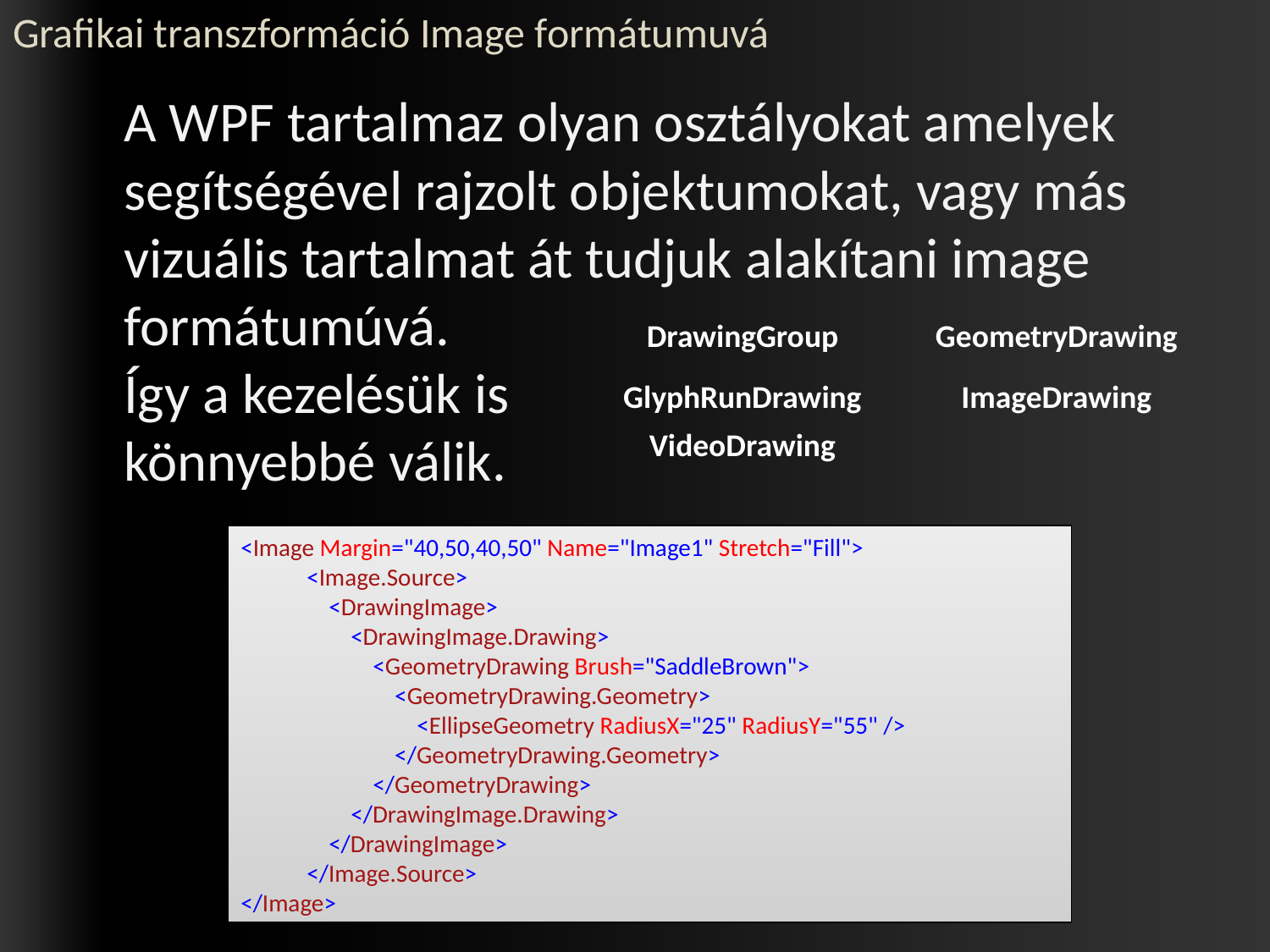

# Grafikai transzformáció Image formátumuvá
	A WPF tartalmaz olyan osztályokat amelyek segítségével rajzolt objektumokat, vagy más vizuális tartalmat át tudjuk alakítani image formátumúvá.
Így a kezelésük is
könnyebbé válik.
| DrawingGroup | GeometryDrawing |
| --- | --- |
| GlyphRunDrawing | ImageDrawing |
| VideoDrawing |  |
<Image Margin="40,50,40,50" Name="Image1" Stretch="Fill">
            <Image.Source>
                <DrawingImage>
                    <DrawingImage.Drawing>
                        <GeometryDrawing Brush="SaddleBrown">
                            <GeometryDrawing.Geometry>
                                <EllipseGeometry RadiusX="25" RadiusY="55" />
                            </GeometryDrawing.Geometry>
                        </GeometryDrawing>
                    </DrawingImage.Drawing>
                </DrawingImage>
            </Image.Source>
</Image>